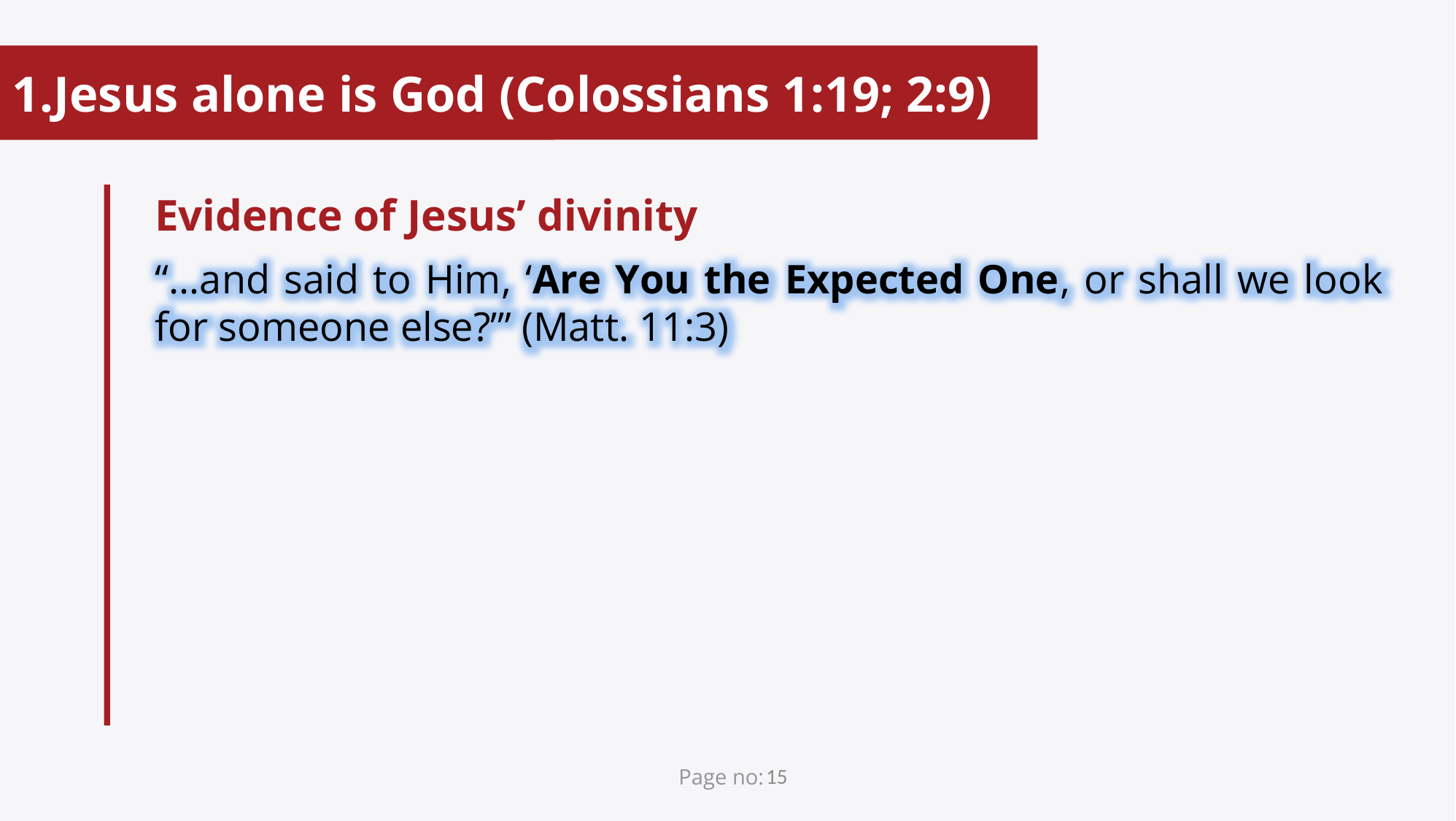

Jesus alone is God (Colossians 1:19; 2:9)
Evidence of Jesus’ divinity
“…and said to Him, ‘Are You the Expected One, or shall we look for someone else?’” (Matt. 11:3)